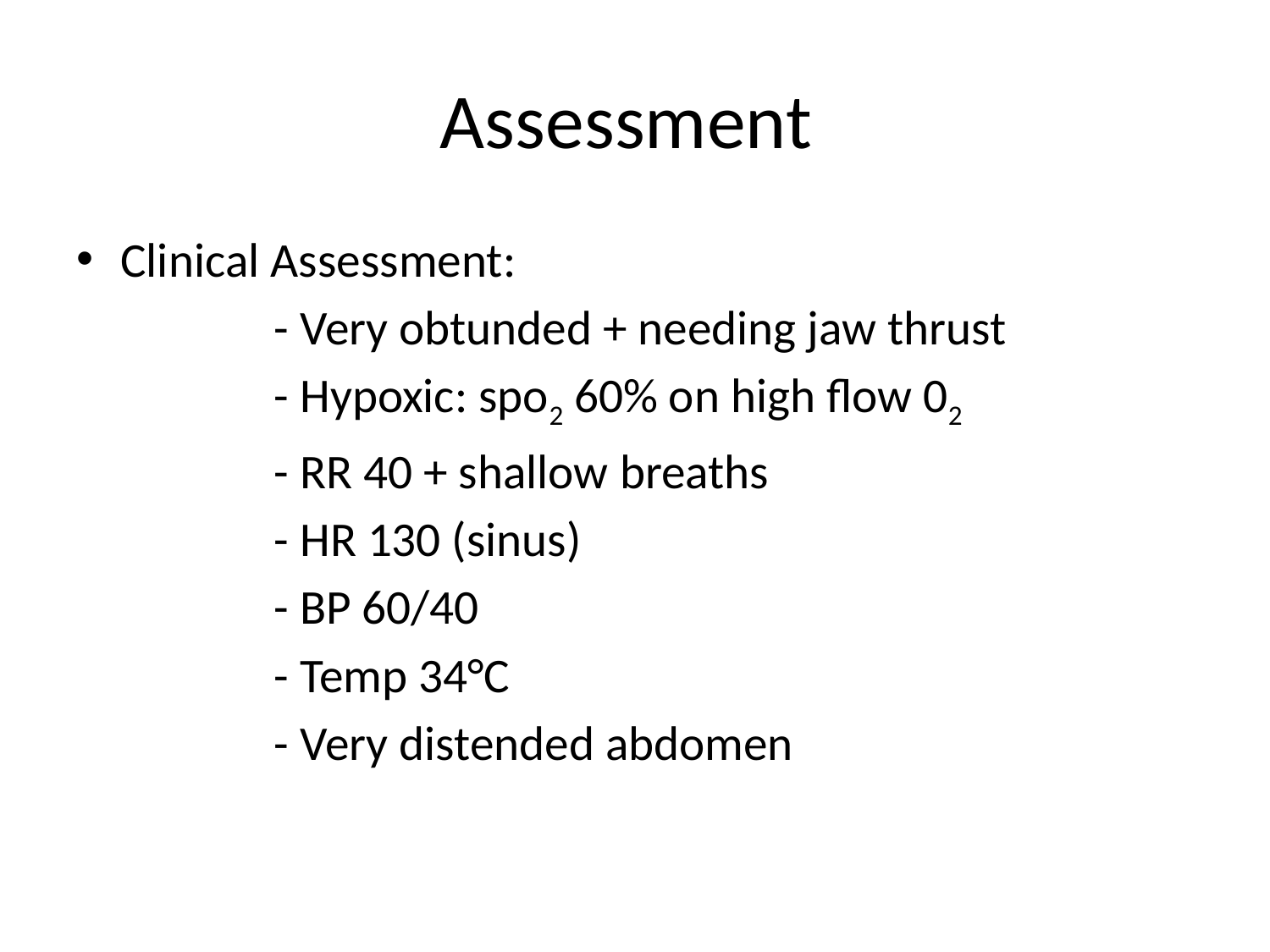

# Assessment
Clinical Assessment:
                  - Very obtunded + needing jaw thrust
                  - Hypoxic: spo2 60% on high flow 02
                  - RR 40 + shallow breaths
                  - HR 130 (sinus)
                  - BP 60/40
                  - Temp 34°C
                  - Very distended abdomen